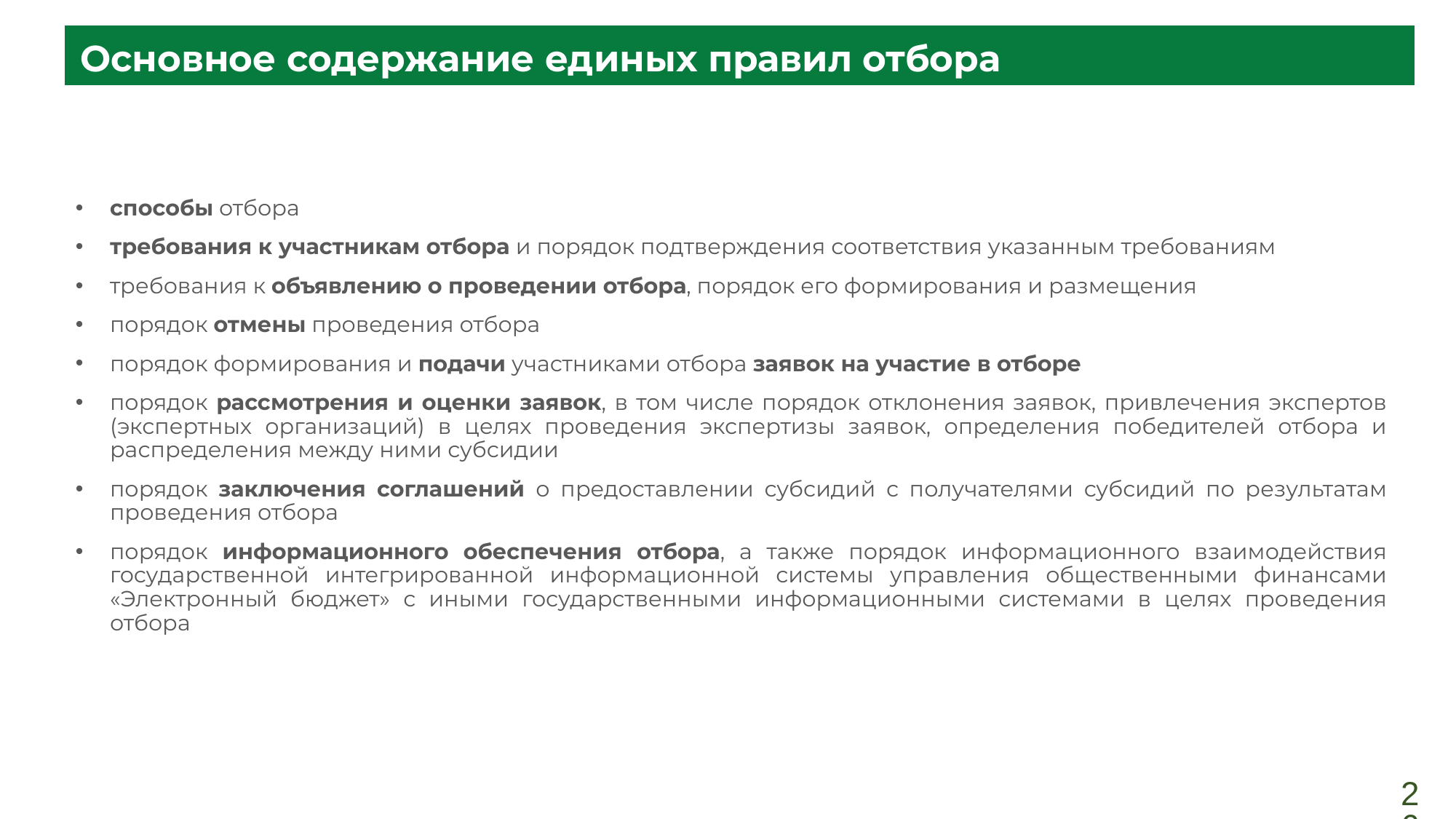

Основное содержание единых правил отбора
способы отбора
требования к участникам отбора и порядок подтверждения соответствия указанным требованиям
требования к объявлению о проведении отбора, порядок его формирования и размещения
порядок отмены проведения отбора
порядок формирования и подачи участниками отбора заявок на участие в отборе
порядок рассмотрения и оценки заявок, в том числе порядок отклонения заявок, привлечения экспертов (экспертных организаций) в целях проведения экспертизы заявок, определения победителей отбора и распределения между ними субсидии
порядок заключения соглашений о предоставлении субсидий с получателями субсидий по результатам проведения отбора
порядок информационного обеспечения отбора, а также порядок информационного взаимодействия государственной интегрированной информационной системы управления общественными финансами «Электронный бюджет» с иными государственными информационными системами в целях проведения отбора
26